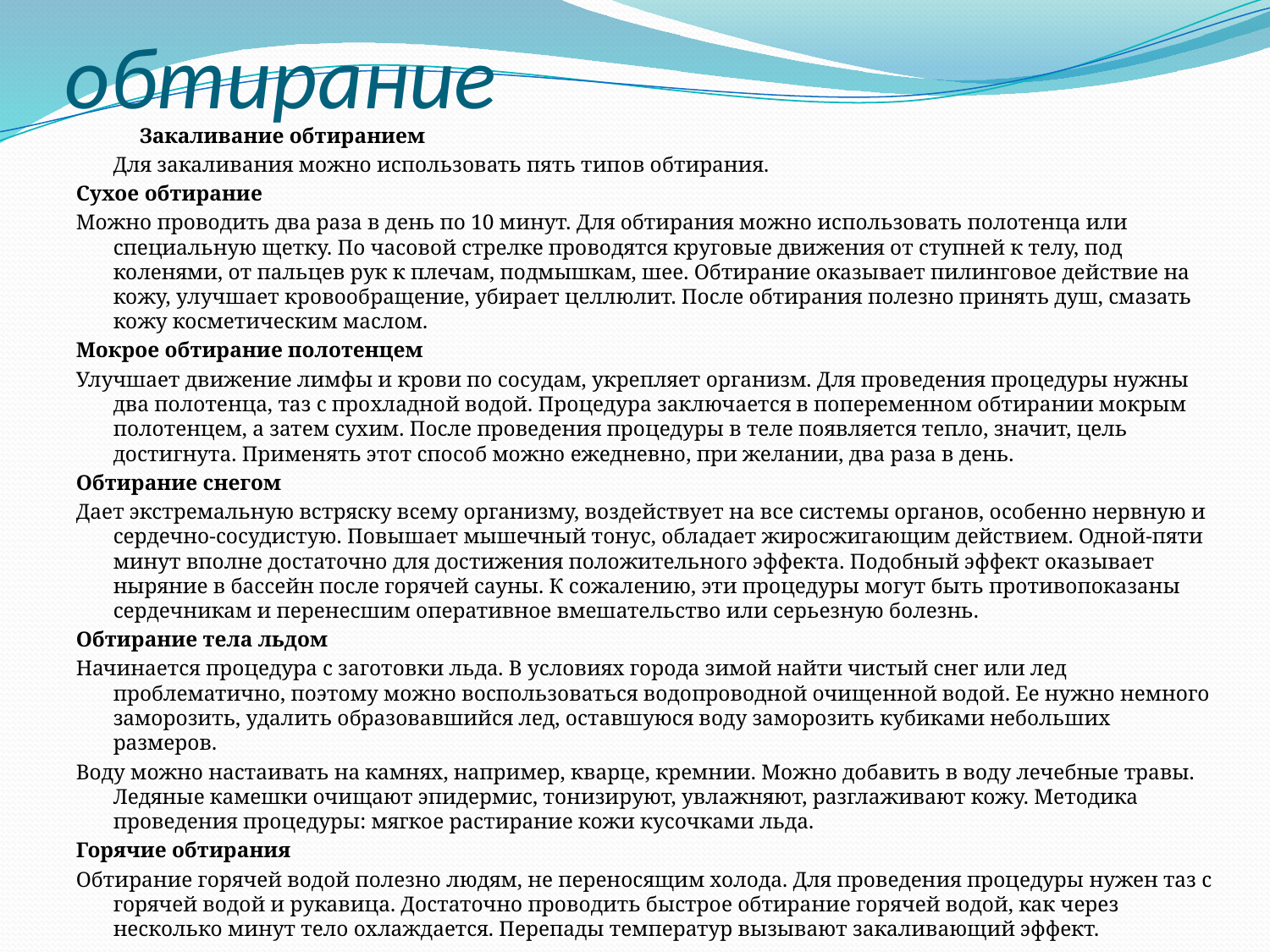

# обтирание
            Закаливание обтиранием
       Для закаливания можно использовать пять типов обтирания.
Сухое обтирание
Можно проводить два раза в день по 10 минут. Для обтирания можно использовать полотенца или специальную щетку. По часовой стрелке проводятся круговые движения от ступней к телу, под коленями, от пальцев рук к плечам, подмышкам, шее. Обтирание оказывает пилинговое действие на кожу, улучшает кровообращение, убирает целлюлит. После обтирания полезно принять душ, смазать кожу косметическим маслом.
Мокрое обтирание полотенцем
Улучшает движение лимфы и крови по сосудам, укрепляет организм. Для проведения процедуры нужны два полотенца, таз с прохладной водой. Процедура заключается в попеременном обтирании мокрым полотенцем, а затем сухим. После проведения процедуры в теле появляется тепло, значит, цель достигнута. Применять этот способ можно ежедневно, при желании, два раза в день.
Обтирание снегом
Дает экстремальную встряску всему организму, воздействует на все системы органов, особенно нервную и сердечно-сосудистую. Повышает мышечный тонус, обладает жиросжигающим действием. Одной-пяти минут вполне достаточно для достижения положительного эффекта. Подобный эффект оказывает ныряние в бассейн после горячей сауны. К сожалению, эти процедуры могут быть противопоказаны сердечникам и перенесшим оперативное вмешательство или серьезную болезнь.
Обтирание тела льдом
Начинается процедура с заготовки льда. В условиях города зимой найти чистый снег или лед проблематично, поэтому можно воспользоваться водопроводной очищенной водой. Ее нужно немного заморозить, удалить образовавшийся лед, оставшуюся воду заморозить кубиками небольших размеров.
Воду можно настаивать на камнях, например, кварце, кремнии. Можно добавить в воду лечебные травы. Ледяные камешки очищают эпидермис, тонизируют, увлажняют, разглаживают кожу. Методика проведения процедуры: мягкое растирание кожи кусочками льда.
Горячие обтирания
Обтирание горячей водой полезно людям, не переносящим холода. Для проведения процедуры нужен таз с горячей водой и рукавица. Достаточно проводить быстрое обтирание горячей водой, как через несколько минут тело охлаждается. Перепады температур вызывают закаливающий эффект.